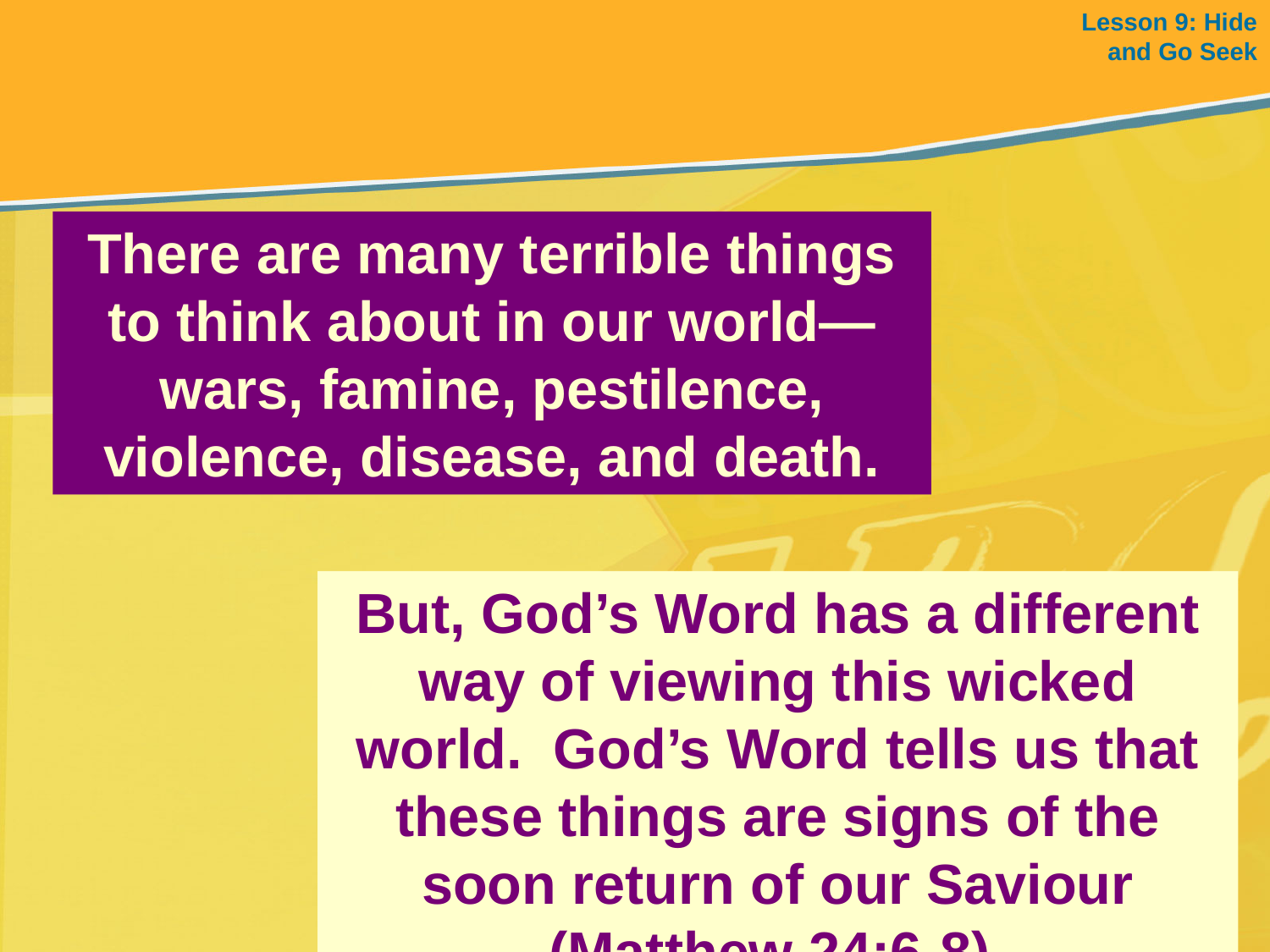

Lesson 9: Hide and Go Seek
There are many terrible things to think about in our world—wars, famine, pestilence, violence, disease, and death.
But, God’s Word has a different way of viewing this wicked world.  God’s Word tells us that these things are signs of the soon return of our Saviour (Matthew 24:6-8).